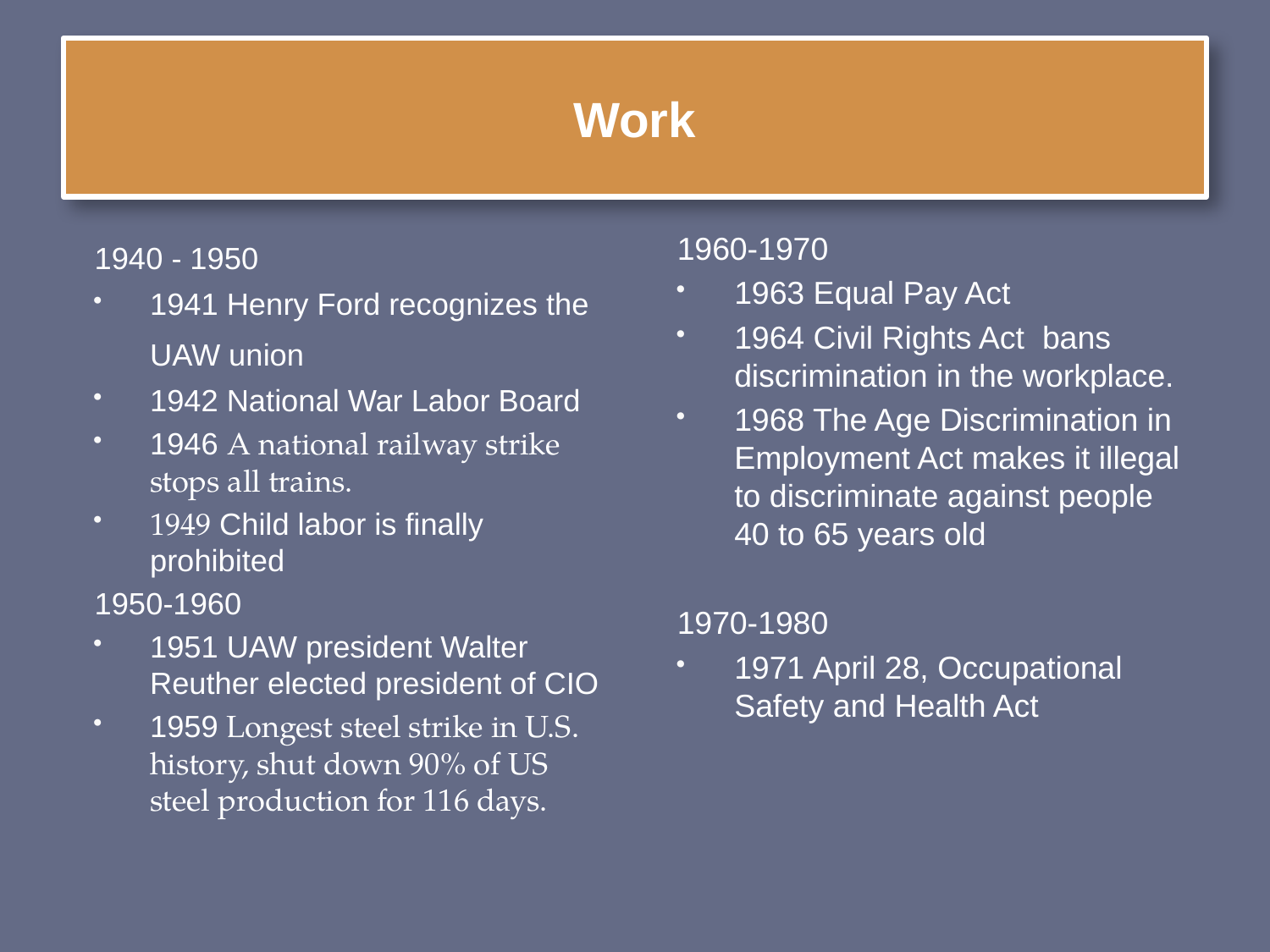

# Work
1960-1970
1963 Equal Pay Act
1964 Civil Rights Act  bans discrimination in the workplace.
1968 The Age Discrimination in Employment Act makes it illegal to discriminate against people 40 to 65 years old

1970-1980
1971 April 28, Occupational Safety and Health Act
1940 - 1950
1941 Henry Ford recognizes the UAW union
1942 National War Labor Board
1946 A national railway strike stops all trains.
1949 Child labor is finally prohibited
1950-1960
1951 UAW president Walter Reuther elected president of CIO
1959 Longest steel strike in U.S. history, shut down 90% of US steel production for 116 days.